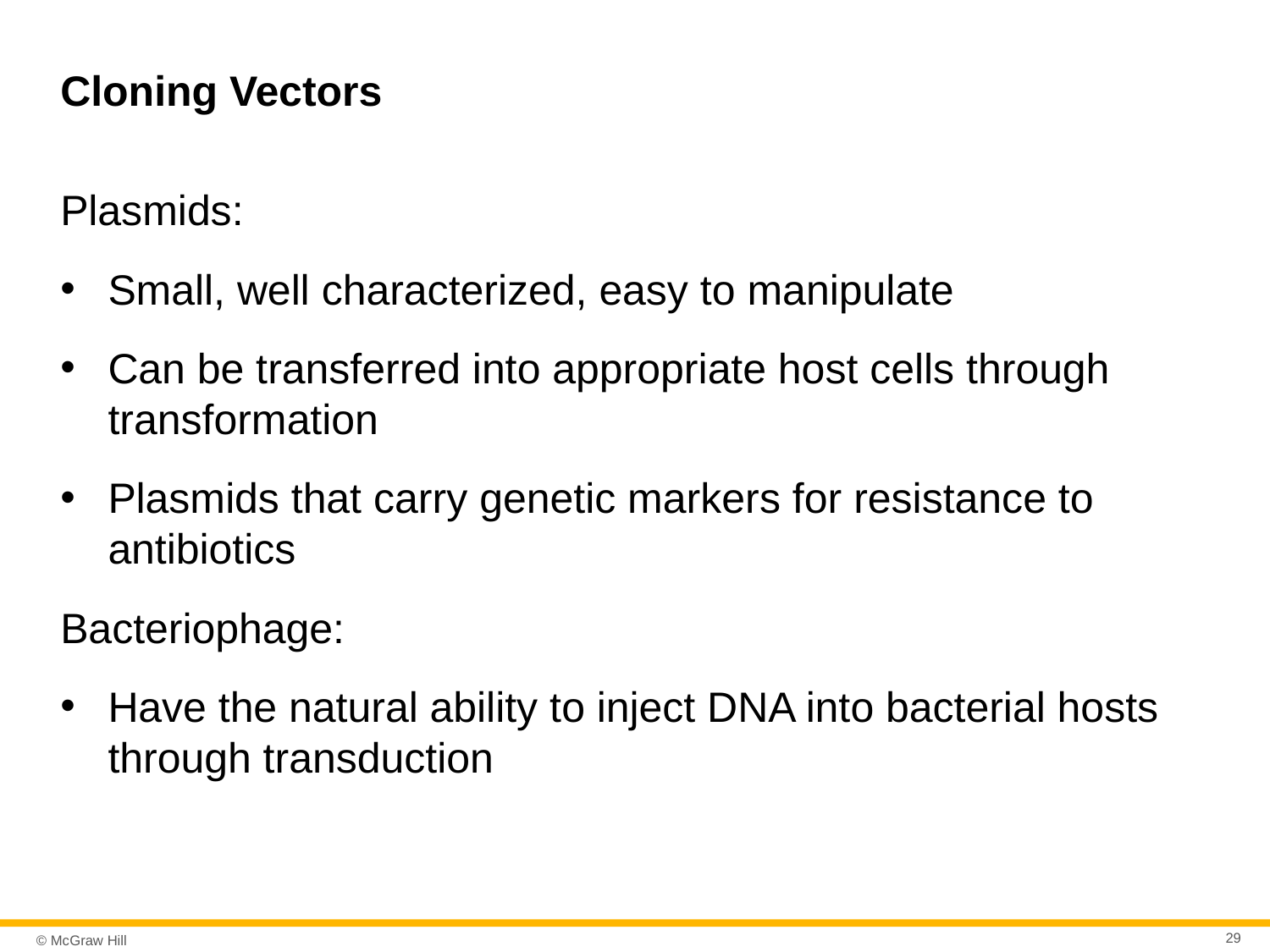

# Cloning Vectors
Plasmids:
Small, well characterized, easy to manipulate
Can be transferred into appropriate host cells through transformation
Plasmids that carry genetic markers for resistance to antibiotics
Bacteriophage:
Have the natural ability to inject DNA into bacterial hosts through transduction